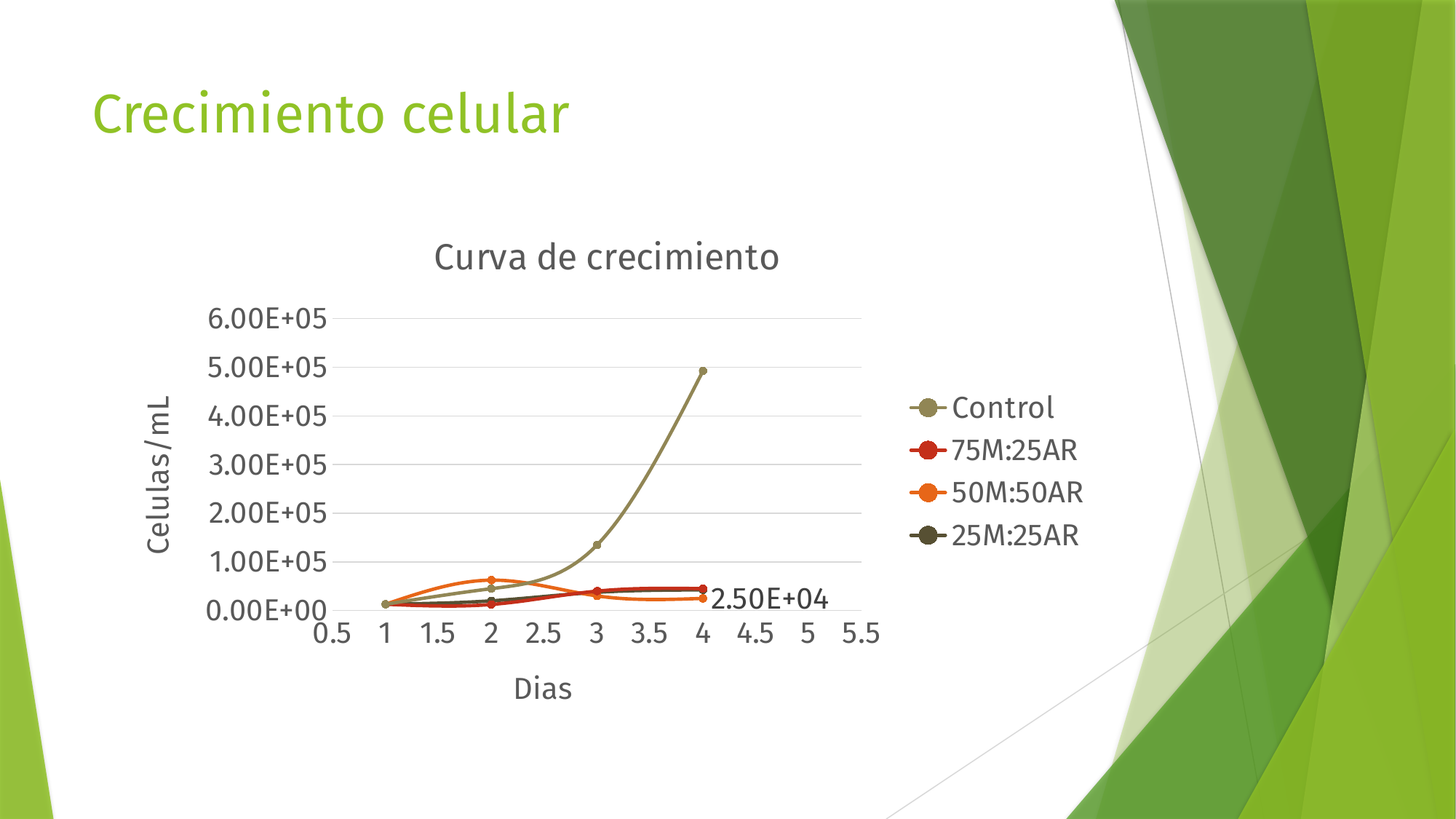

# Crecimiento celular

### Chart: Curva de crecimiento

| Category |  |  |  |  |
|---|---|---|---|---|